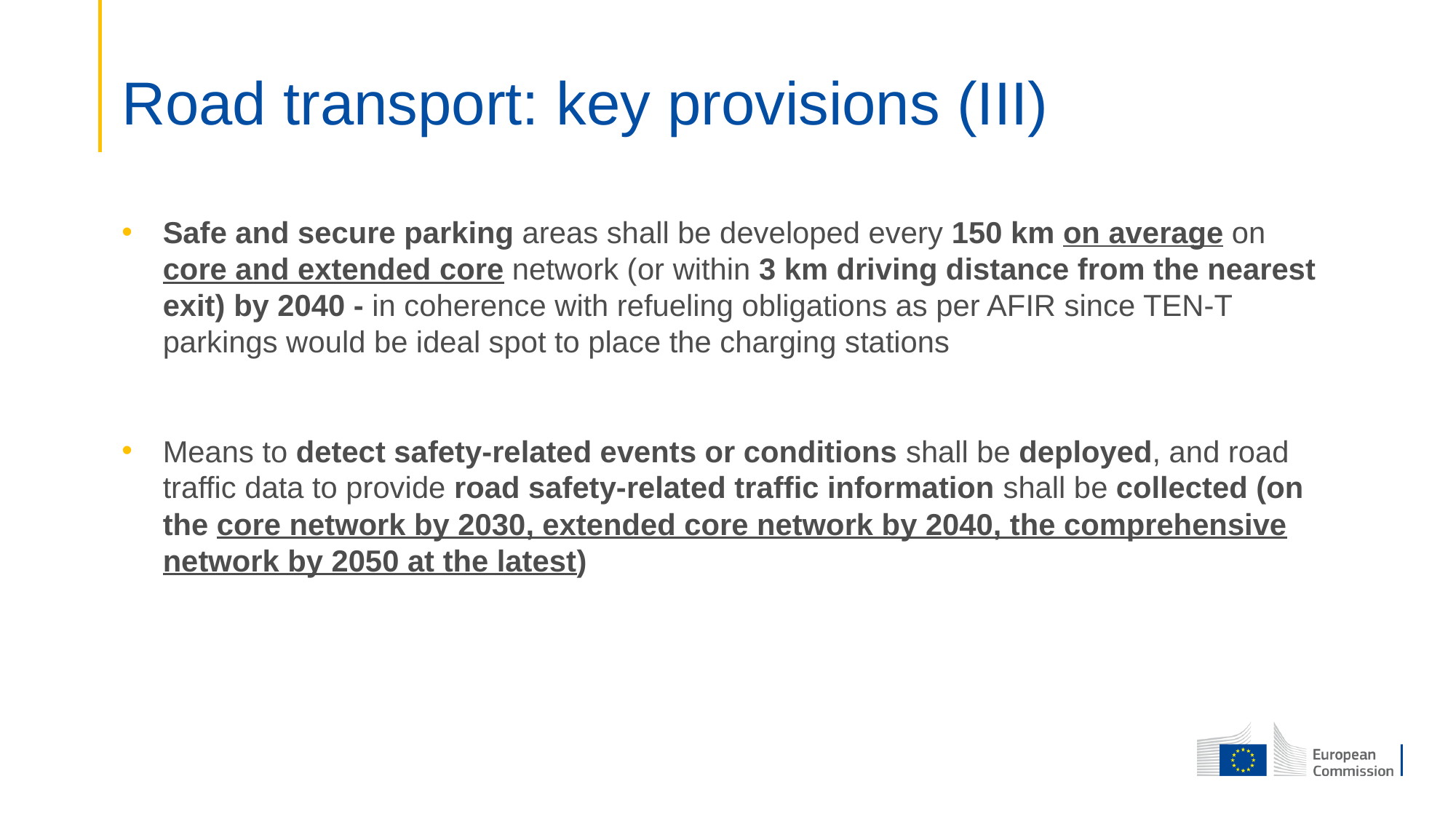

# Road transport: key provisions (III)
Safe and secure parking areas shall be developed every 150 km on average on core and extended core network (or within 3 km driving distance from the nearest exit) by 2040 - in coherence with refueling obligations as per AFIR since TEN-T parkings would be ideal spot to place the charging stations

Means to detect safety-related events or conditions shall be deployed, and road traffic data to provide road safety-related traffic information shall be collected (on the core network by 2030, extended core network by 2040, the comprehensive network by 2050 at the latest)